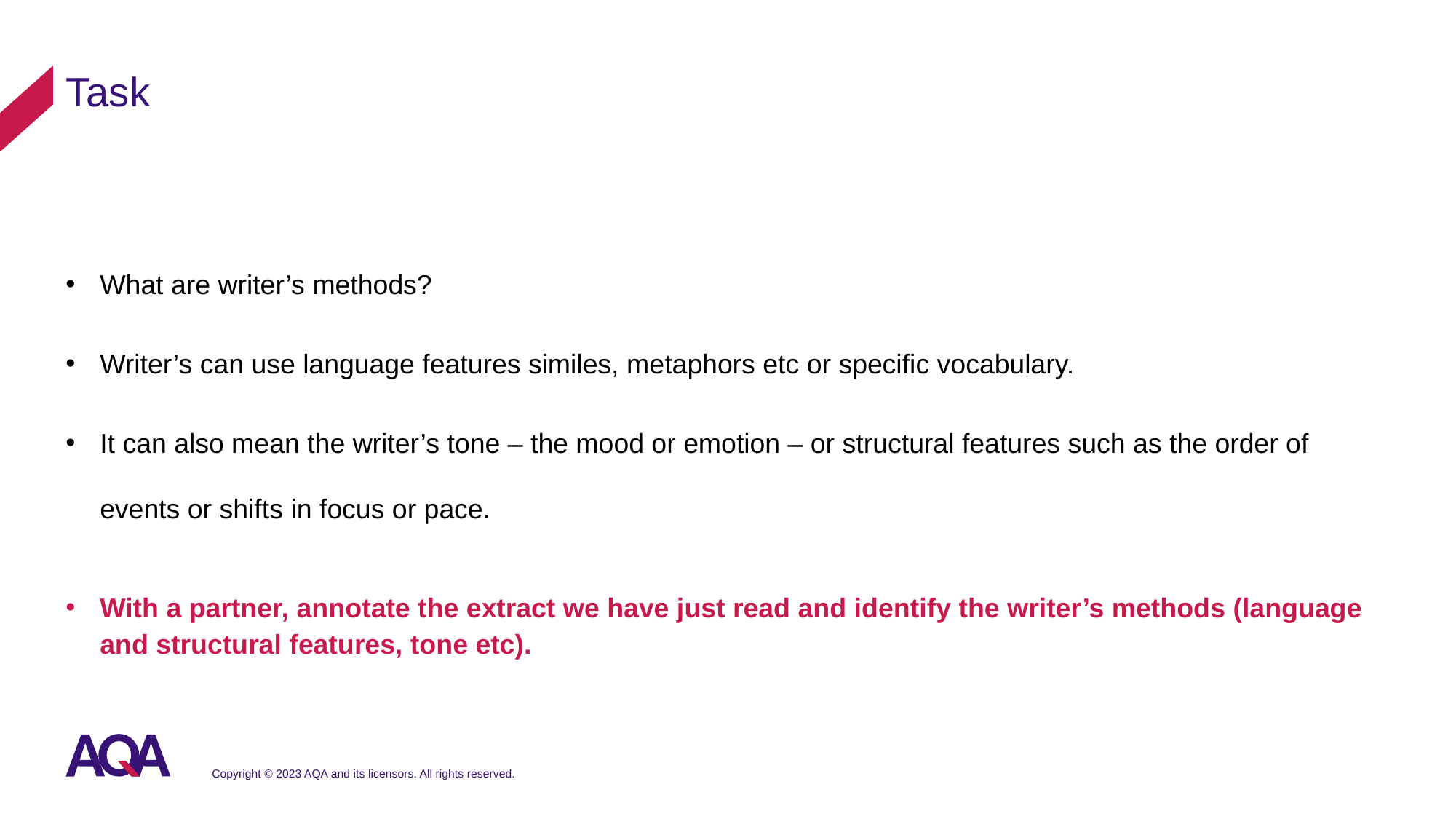

# Task
What are writer’s methods?
Writer’s can use language features similes, metaphors etc or specific vocabulary.
It can also mean the writer’s tone – the mood or emotion – or structural features such as the order of events or shifts in focus or pace.

With a partner, annotate the extract we have just read and identify the writer’s methods (language and structural features, tone etc).

Copyright © 2023 AQA and its licensors. All rights reserved.